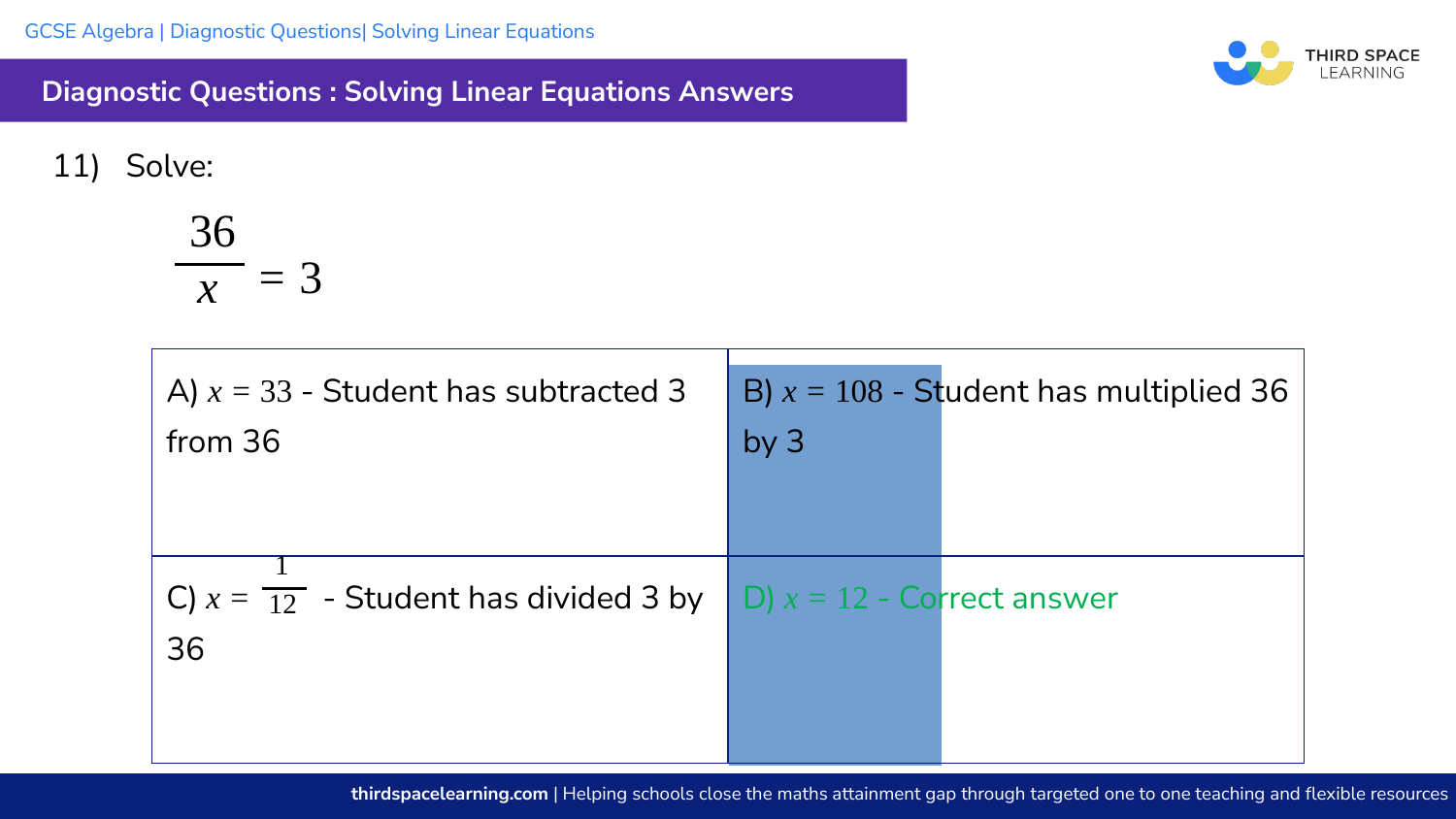

Diagnostic Questions : Solving Linear Equations Answers
| 11) Solve: = 3 |  |  |  |  |
| --- | --- | --- | --- | --- |
|  |  |  |  |  |
36
x
| A) x = 33 - Student has subtracted 3 from 36 | B) x = 108 - Student has multiplied 36 by 3 |
| --- | --- |
| C) x = - Student has divided 3 by 36 | D) x = 12 - Correct answer |
1
12